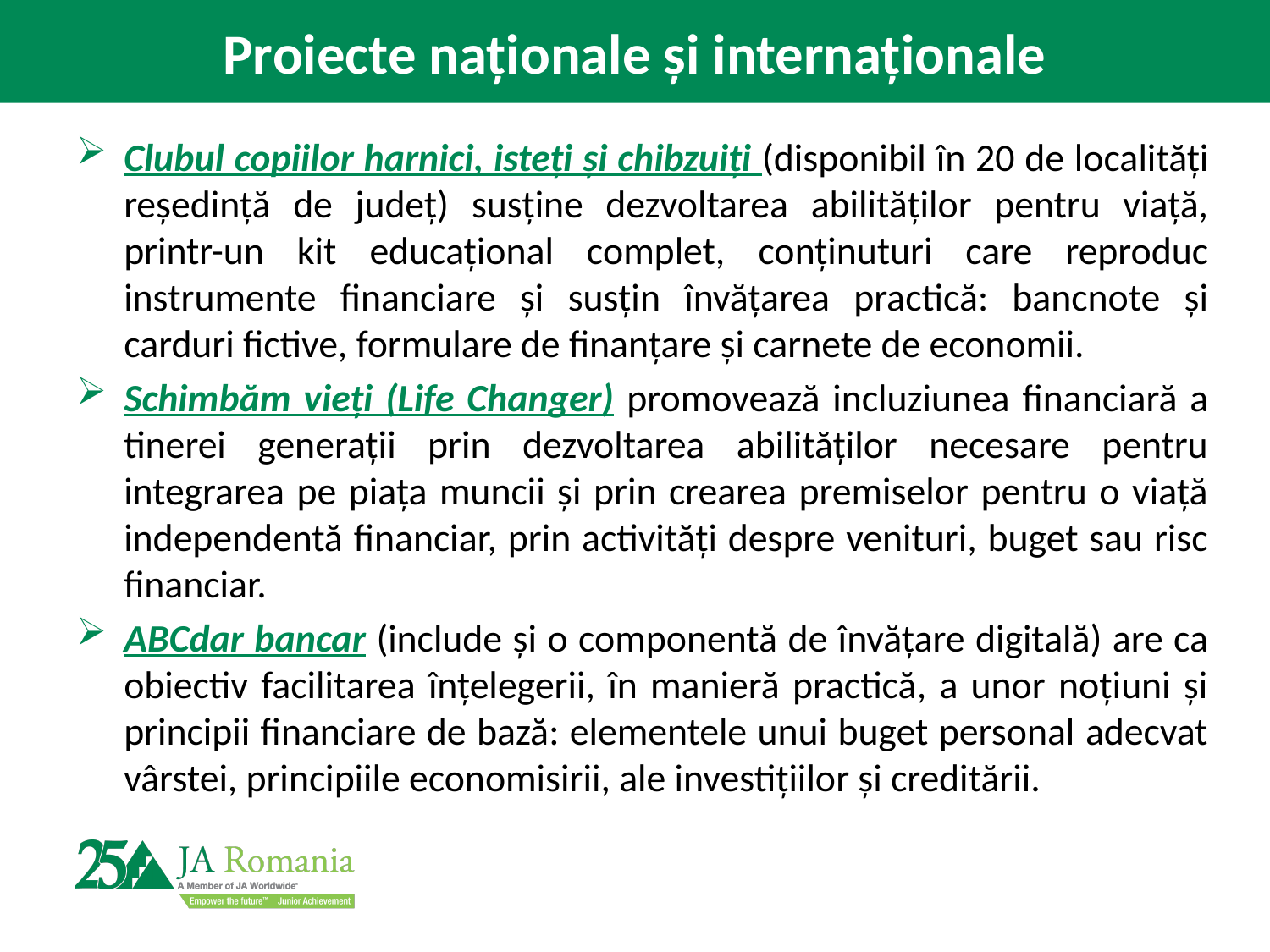

Proiecte naționale și internaționale
Clubul copiilor harnici, isteți și chibzuiți (disponibil în 20 de localități reședință de județ) susține dezvoltarea abilităților pentru viață, printr-un kit educațional complet, conținuturi care reproduc instrumente financiare și susțin învățarea practică: bancnote și carduri fictive, formulare de finanțare și carnete de economii.
Schimbăm vieți (Life Changer) promovează incluziunea financiară a tinerei generații prin dezvoltarea abilităților necesare pentru integrarea pe piața muncii și prin crearea premiselor pentru o viață independentă financiar, prin activități despre venituri, buget sau risc financiar.
ABCdar bancar (include și o componentă de învățare digitală) are ca obiectiv facilitarea înțelegerii, în manieră practică, a unor noțiuni și principii financiare de bază: elementele unui buget personal adecvat vârstei, principiile economisirii, ale investițiilor și creditării.